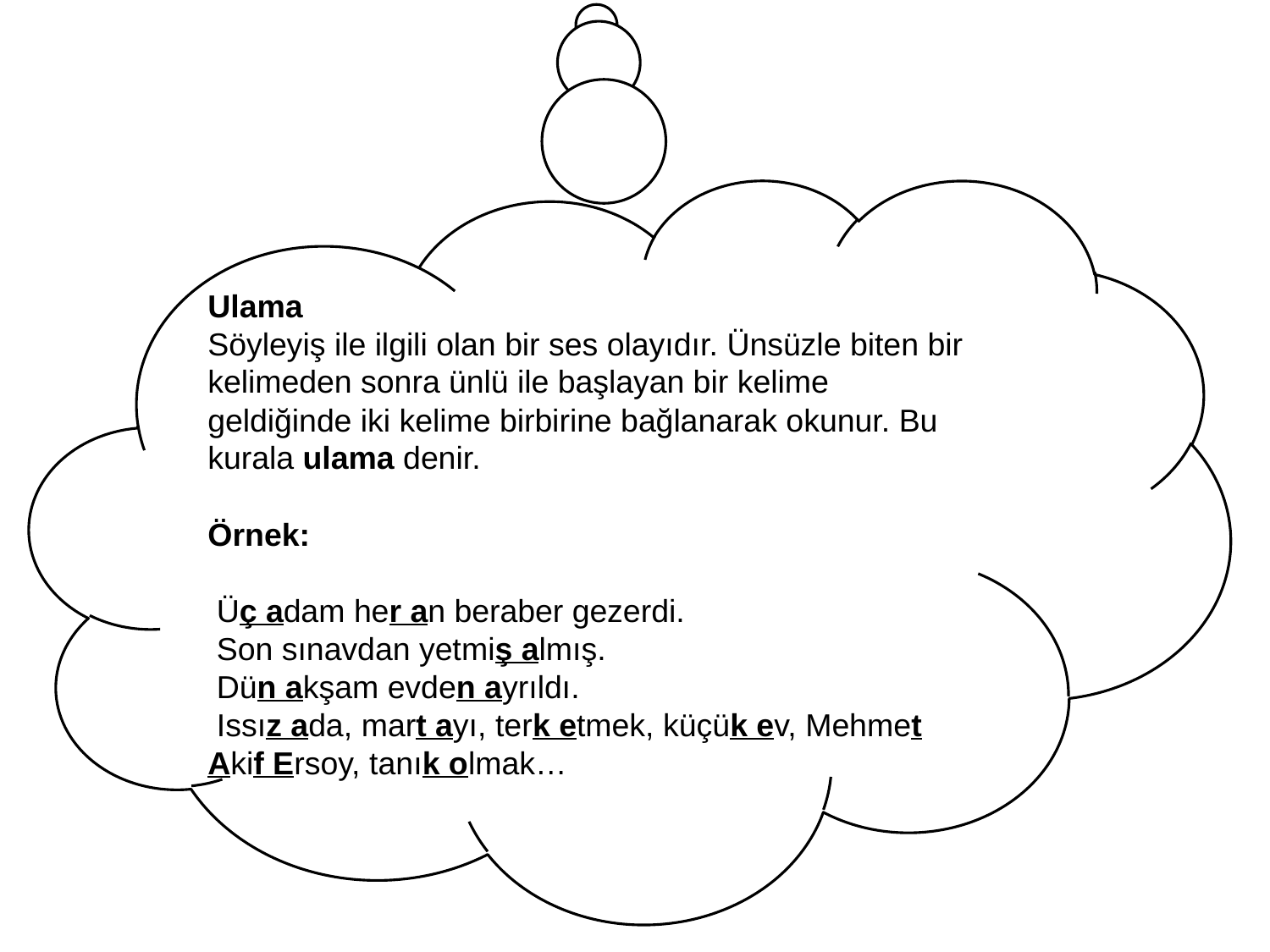

Ulama
Söyleyiş ile ilgili olan bir ses olayıdır. Ünsüzle biten bir kelimeden sonra ünlü ile başlayan bir kelime geldiğinde iki kelime birbirine bağlanarak okunur. Bu kurala ulama denir.

Örnek:

 Üç adam her an beraber gezerdi.
 Son sınavdan yetmiş almış.
 Dün akşam evden ayrıldı.
 Issız ada, mart ayı, terk etmek, küçük ev, Mehmet Akif Ersoy, tanık olmak…